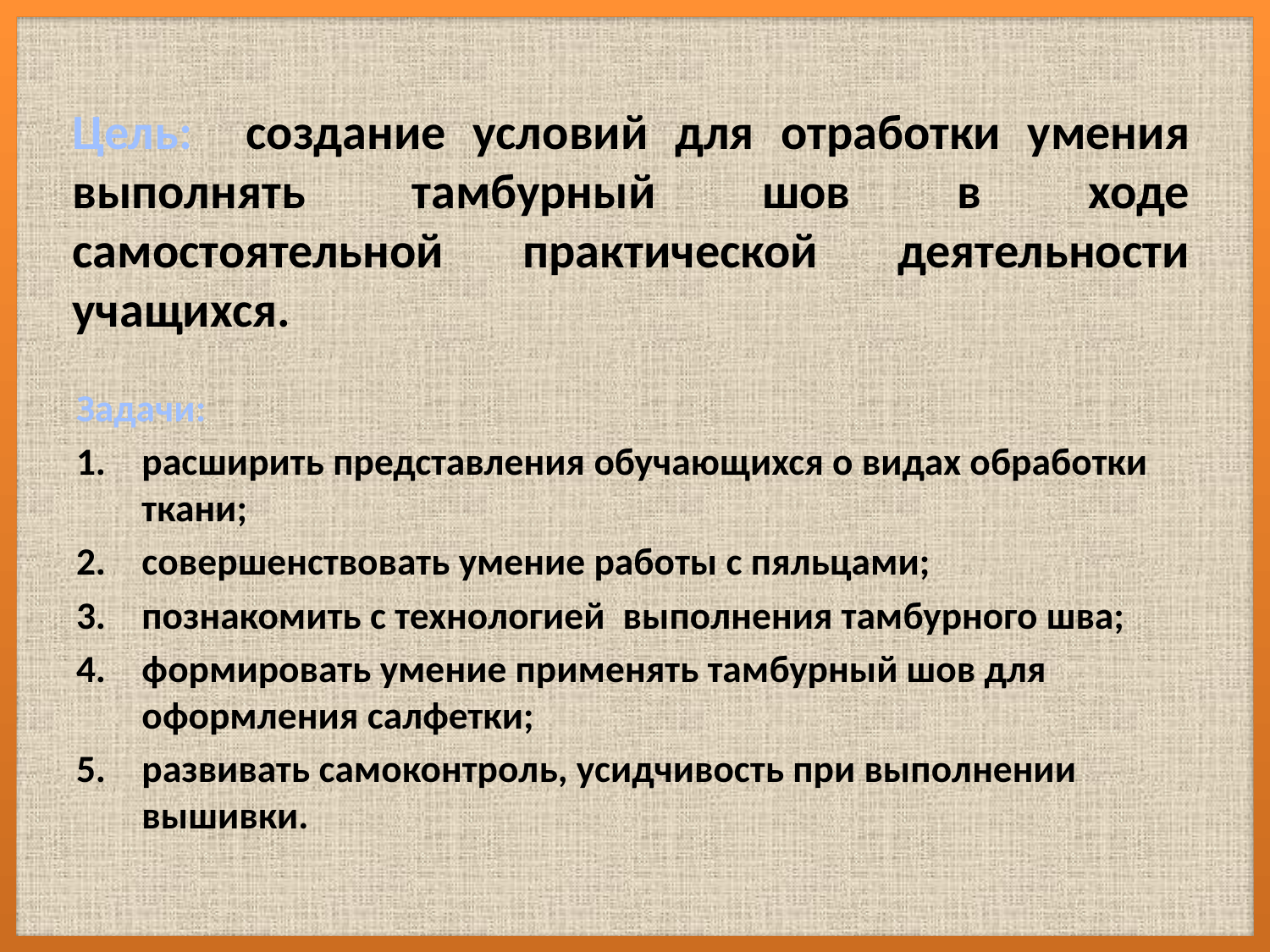

# Цель:  создание условий для отработки умения выполнять тамбурный шов в ходе самостоятельной практической деятельности учащихся.
Задачи:
расширить представления обучающихся о видах обработки ткани;
совершенствовать умение работы с пяльцами;
познакомить с технологией  выполнения тамбурного шва;
формировать умение применять тамбурный шов для оформления салфетки;
развивать самоконтроль, усидчивость при выполнении вышивки.